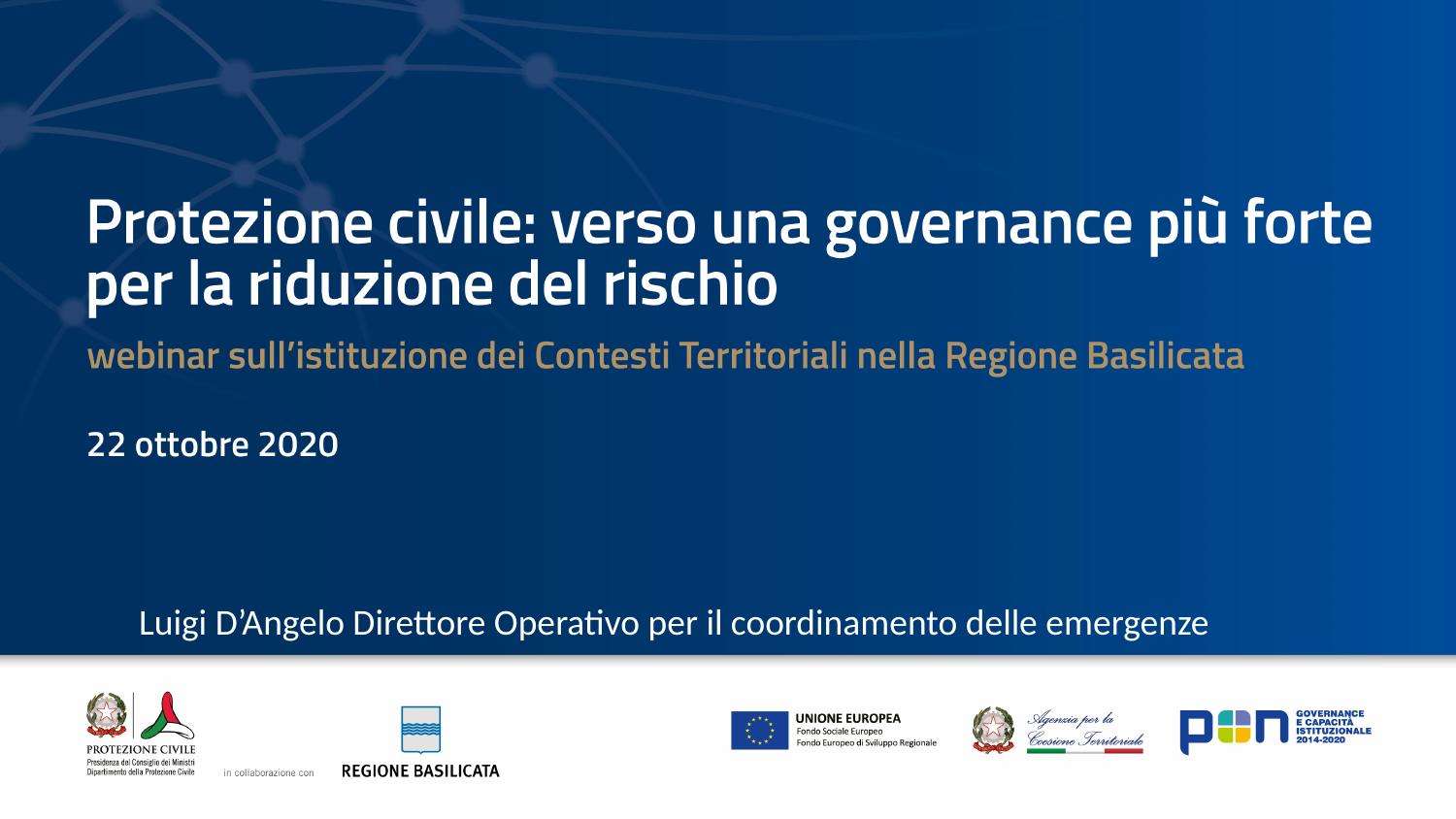

Luigi D’Angelo Direttore Operativo per il coordinamento delle emergenze